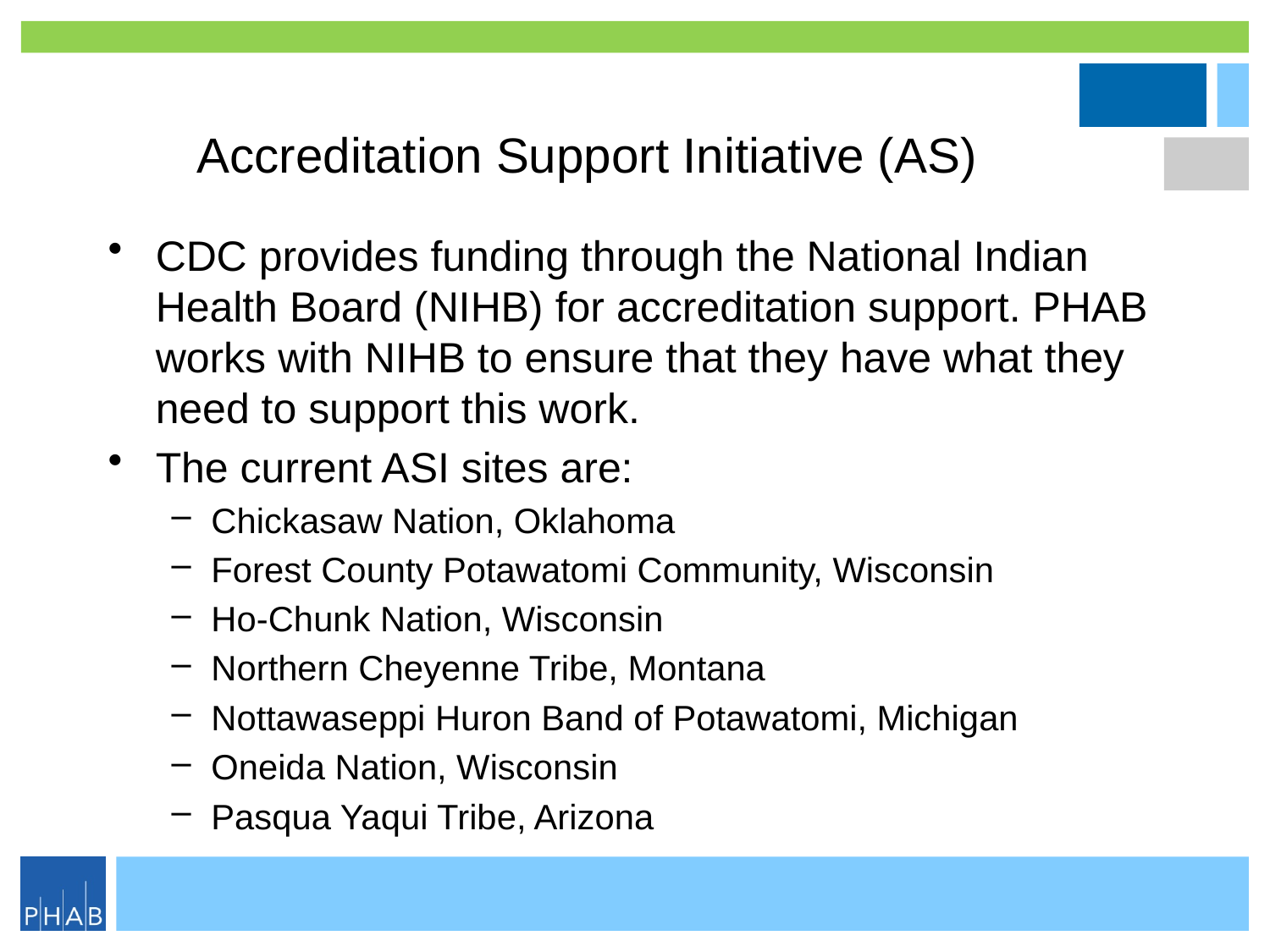

# Accreditation Support Initiative (AS)
CDC provides funding through the National Indian Health Board (NIHB) for accreditation support. PHAB works with NIHB to ensure that they have what they need to support this work.
The current ASI sites are:
Chickasaw Nation, Oklahoma
Forest County Potawatomi Community, Wisconsin
Ho-Chunk Nation, Wisconsin
Northern Cheyenne Tribe, Montana
Nottawaseppi Huron Band of Potawatomi, Michigan
Oneida Nation, Wisconsin
Pasqua Yaqui Tribe, Arizona